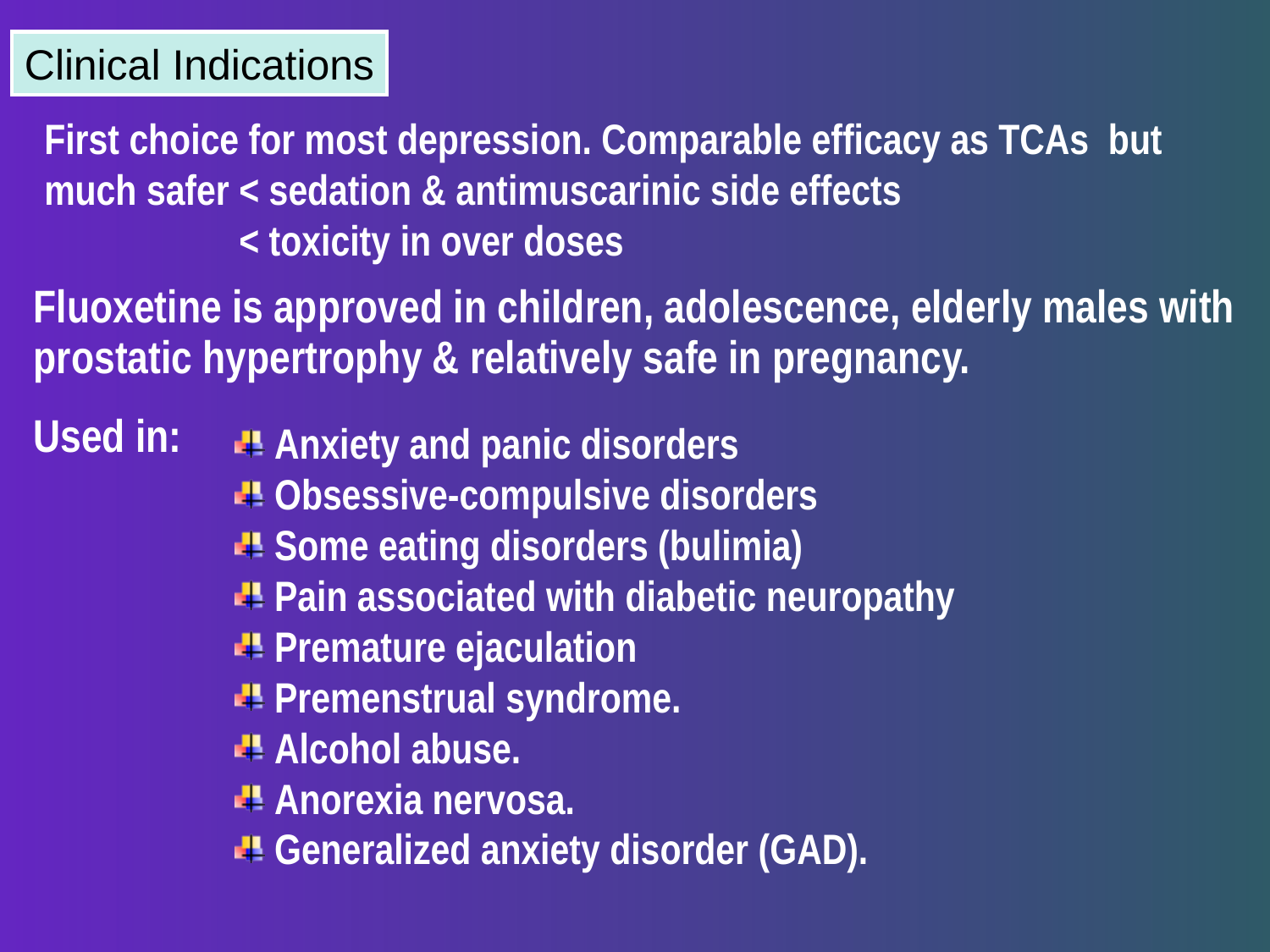

Clinical Indications
First choice for most depression. Comparable efficacy as TCAs  but much safer < sedation & antimuscarinic side effects
                    < toxicity in over doses
Fluoxetine is approved in children, adolescence, elderly males with prostatic hypertrophy & relatively safe in pregnancy.
Used in:
 Anxiety and panic disorders
 Obsessive-compulsive disorders
 Some eating disorders (bulimia)
 Pain associated with diabetic neuropathy
 Premature ejaculation
 Premenstrual syndrome.
 Alcohol abuse.
 Anorexia nervosa.
 Generalized anxiety disorder (GAD).